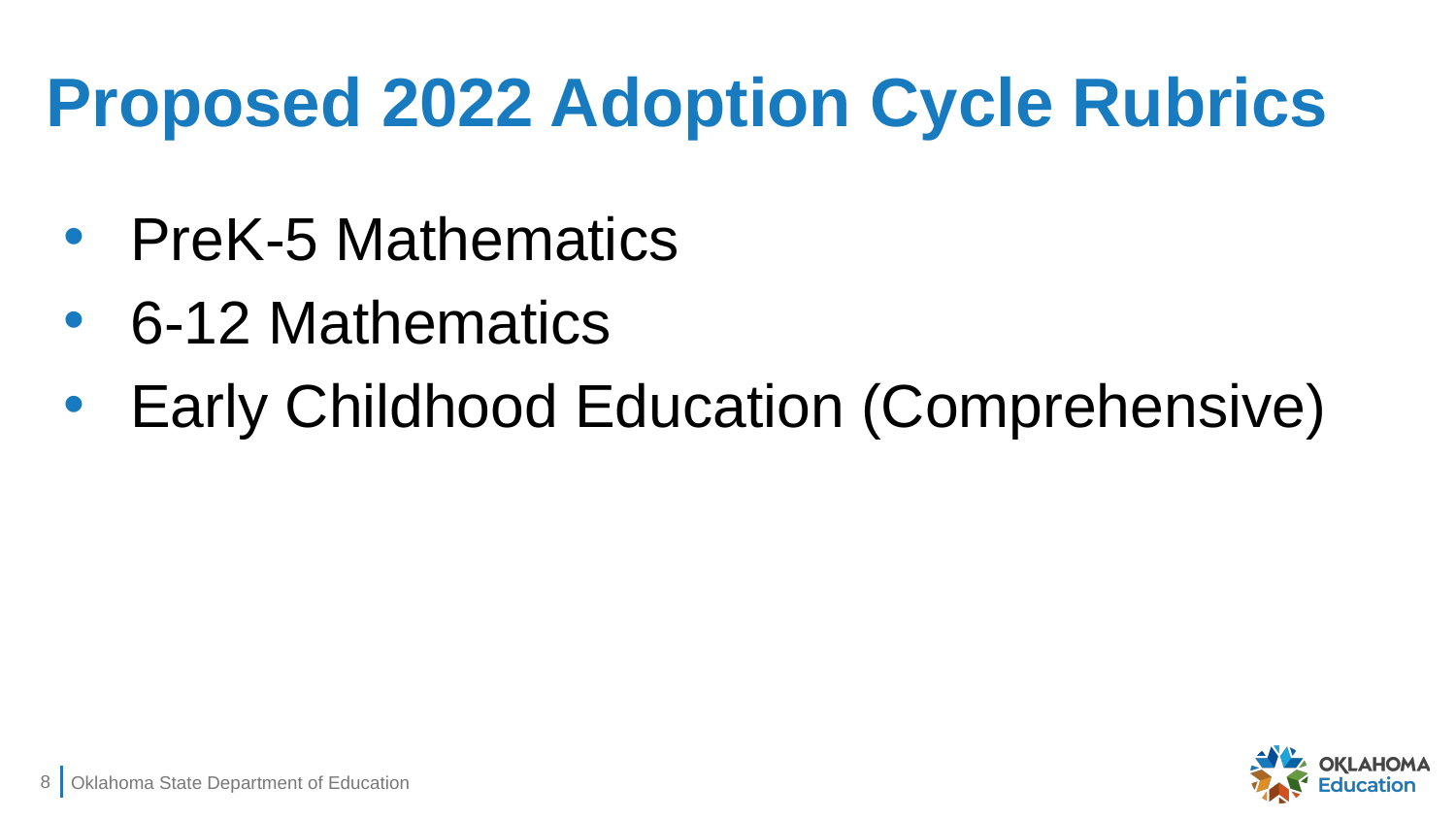

# Proposed 2022 Adoption Cycle Rubrics
PreK-5 Mathematics
6-12 Mathematics
Early Childhood Education (Comprehensive)